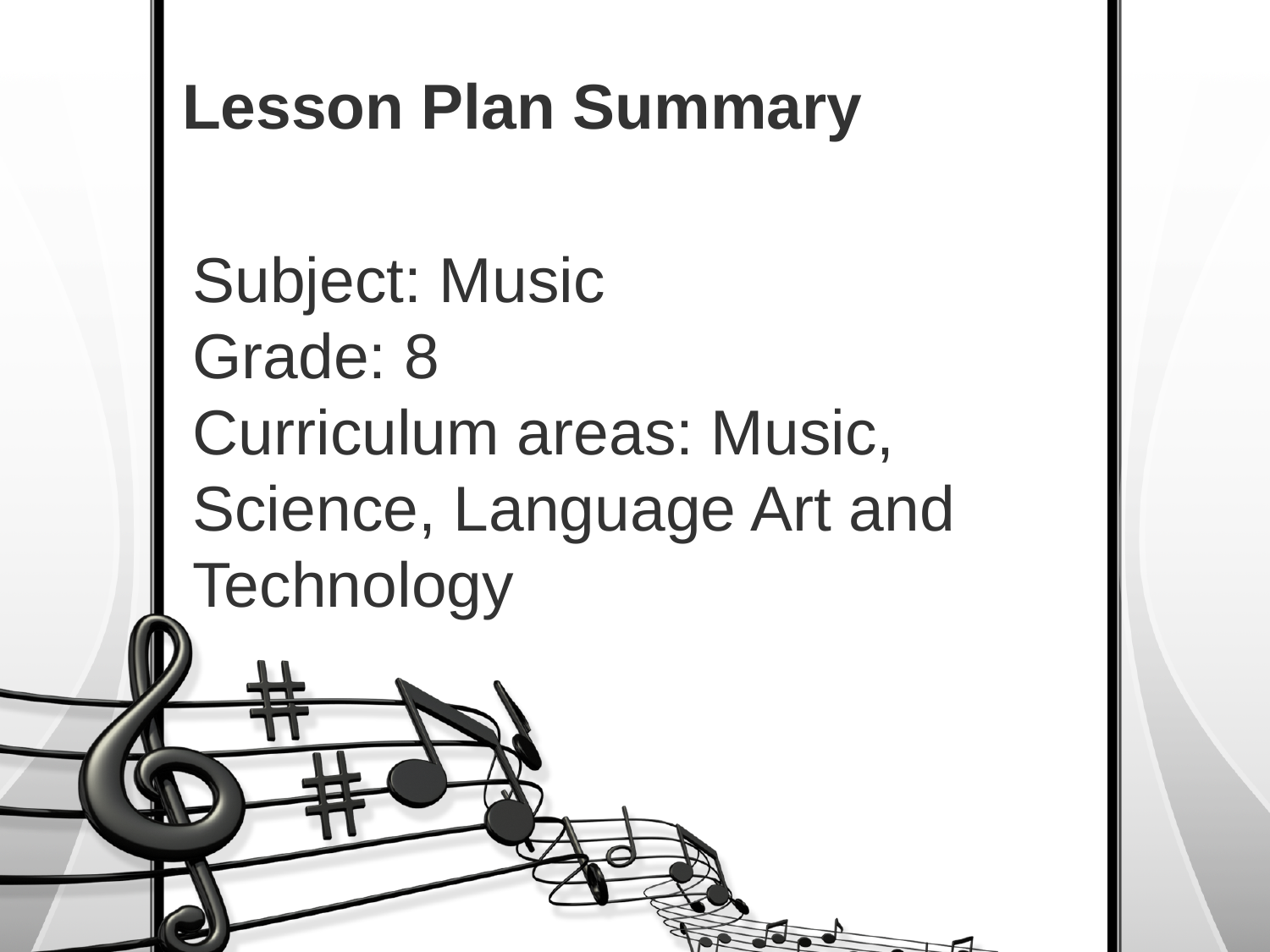

# Lesson Plan Summary
Subject: Music
Grade: 8
Curriculum areas: Music, Science, Language Art and Technology